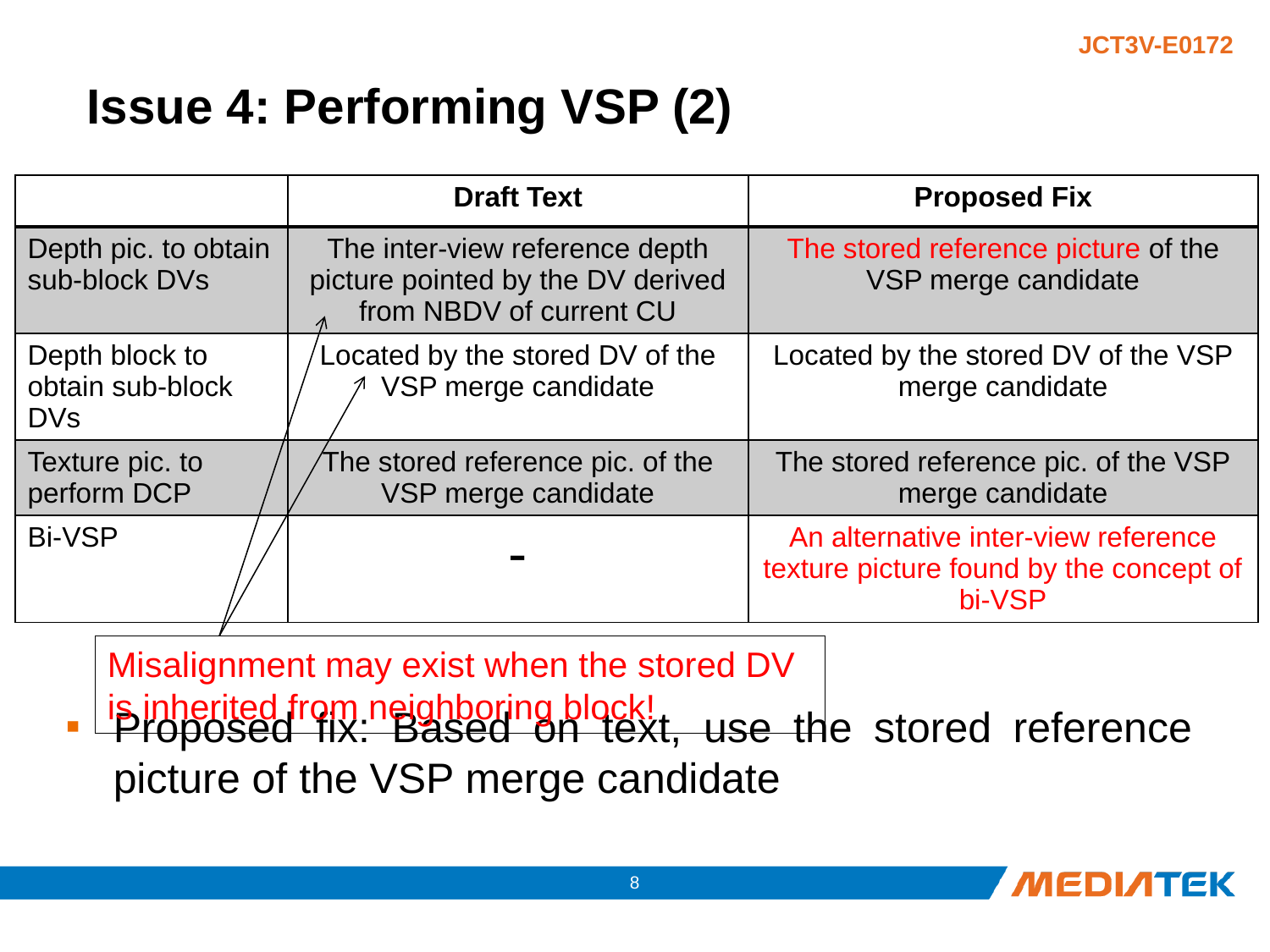

# Issue 4: Performing VSP (2)
|  | Draft Text | Proposed Fix |
| --- | --- | --- |
| Depth pic. to obtain sub-block DVs | The inter-view reference depth picture pointed by the DV derived from NBDV of current CU | The stored reference picture of the VSP merge candidate |
| Depth block to obtain sub-block DVs | Located by the stored DV of the VSP merge candidate | Located by the stored DV of the VSP merge candidate |
| Texture pic. to perform DCP | The stored reference pic. of the VSP merge candidate | The stored reference pic. of the VSP merge candidate |
| Bi-VSP | - | An alternative inter-view reference texture picture found by the concept of bi-VSP |

Proposed fix: Based on text, use the stored reference picture of the VSP merge candidate

Misalignment may exist when the stored DV is inherited from neighboring block!
8